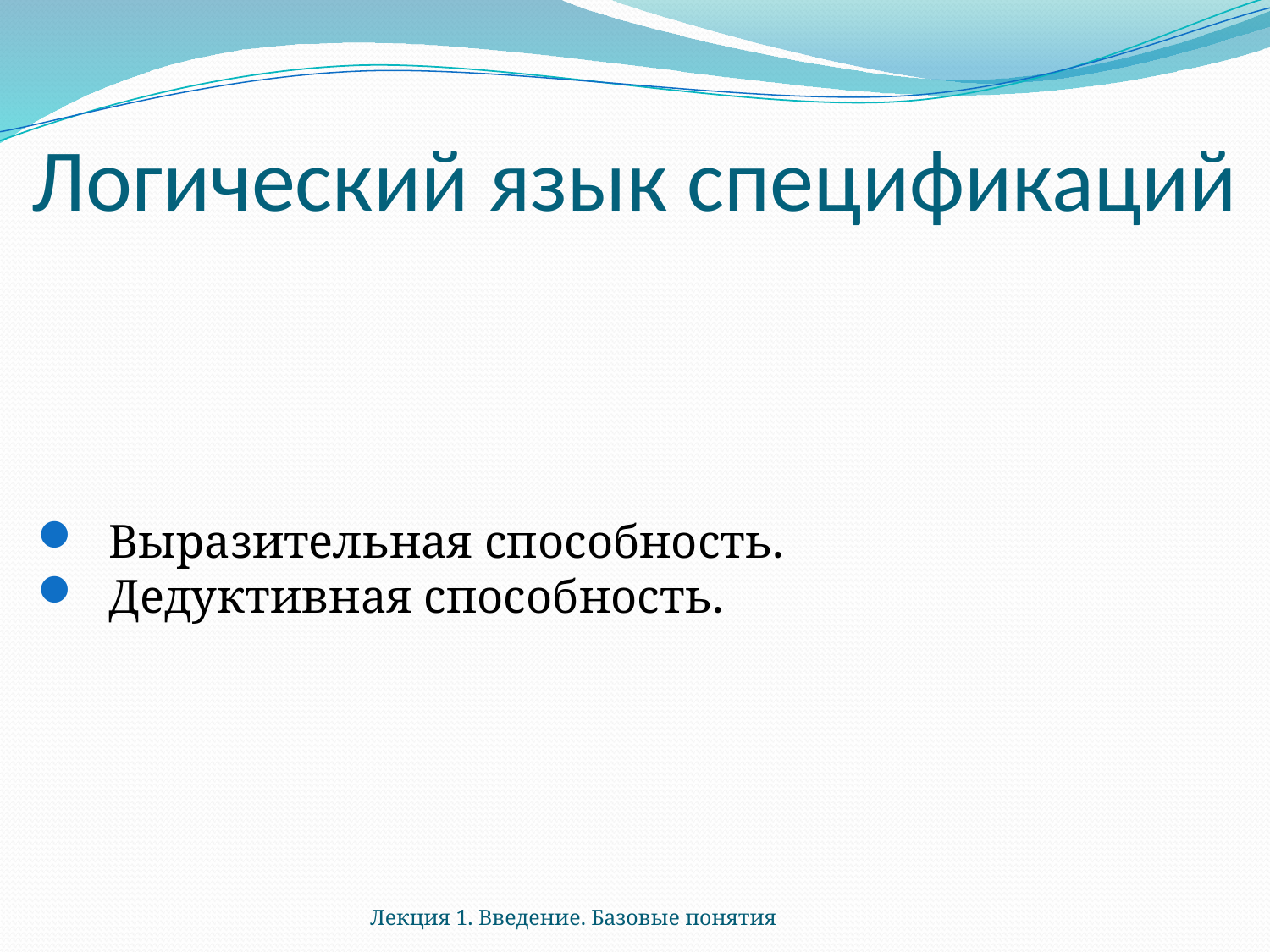

# Логический язык спецификаций
Выразительная способность.
Дедуктивная способность.
Лекция 1. Введение. Базовые понятия